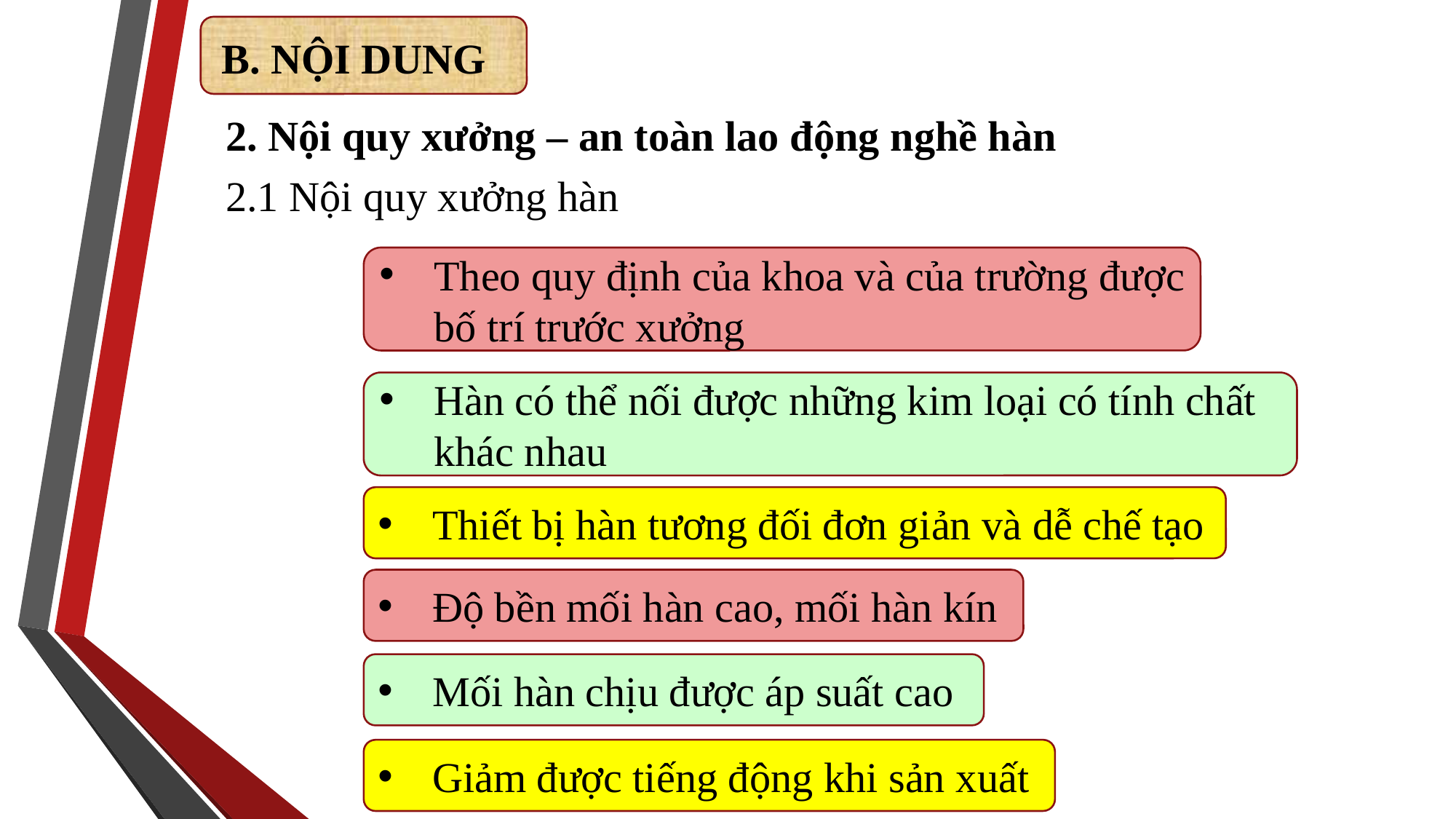

B. NỘI DUNG
2. Nội quy xưởng – an toàn lao động nghề hàn
2.1 Nội quy xưởng hàn
Theo quy định của khoa và của trường được bố trí trước xưởng
Hàn có thể nối được những kim loại có tính chất khác nhau
Thiết bị hàn tương đối đơn giản và dễ chế tạo
Độ bền mối hàn cao, mối hàn kín
Mối hàn chịu được áp suất cao
Giảm được tiếng động khi sản xuất